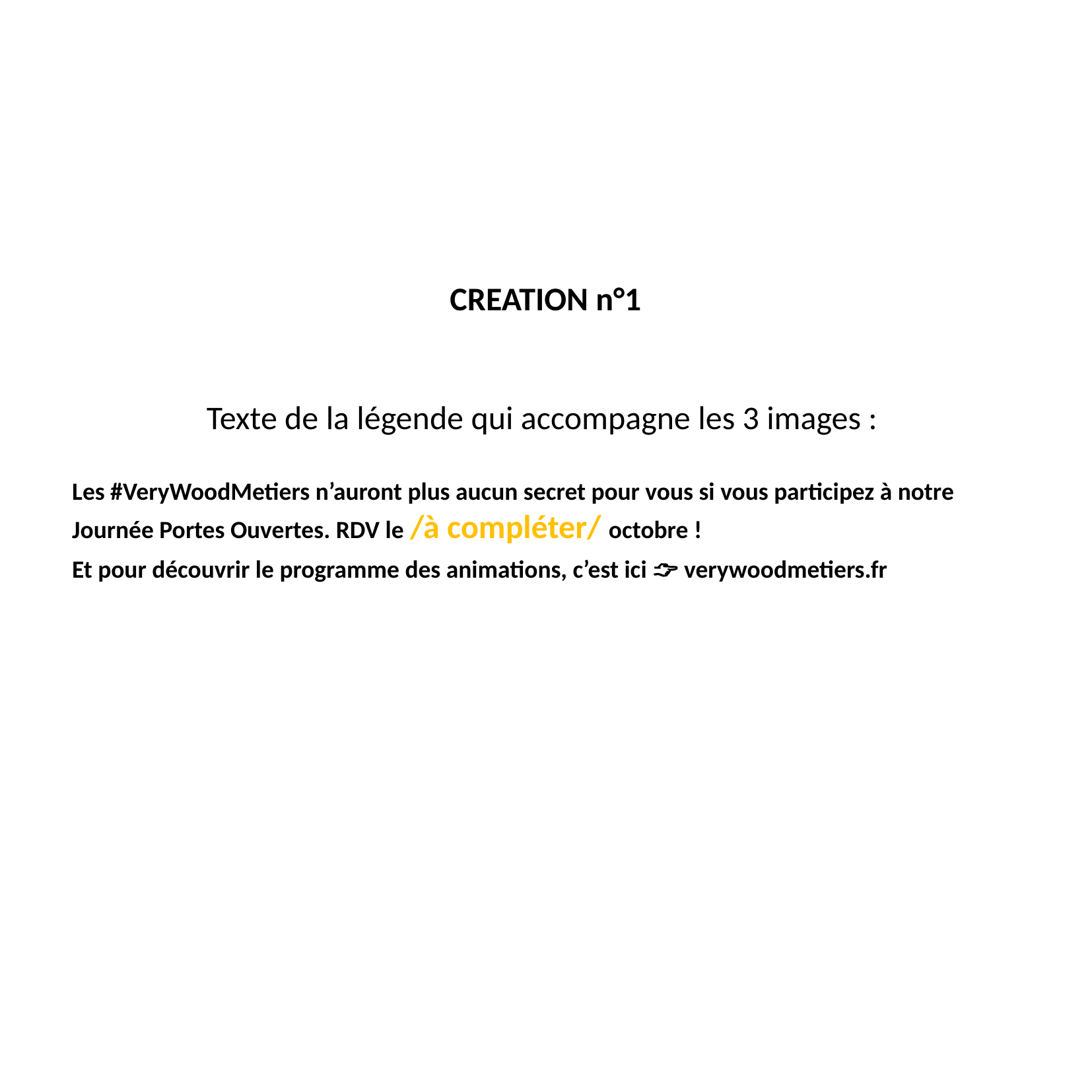

CREATION n°1

Texte de la légende qui accompagne les 3 images :

Les #VeryWoodMetiers n’auront plus aucun secret pour vous si vous participez à notre Journée Portes Ouvertes. RDV le /à compléter/ octobre !
Et pour découvrir le programme des animations, c’est ici 👉 verywoodmetiers.fr